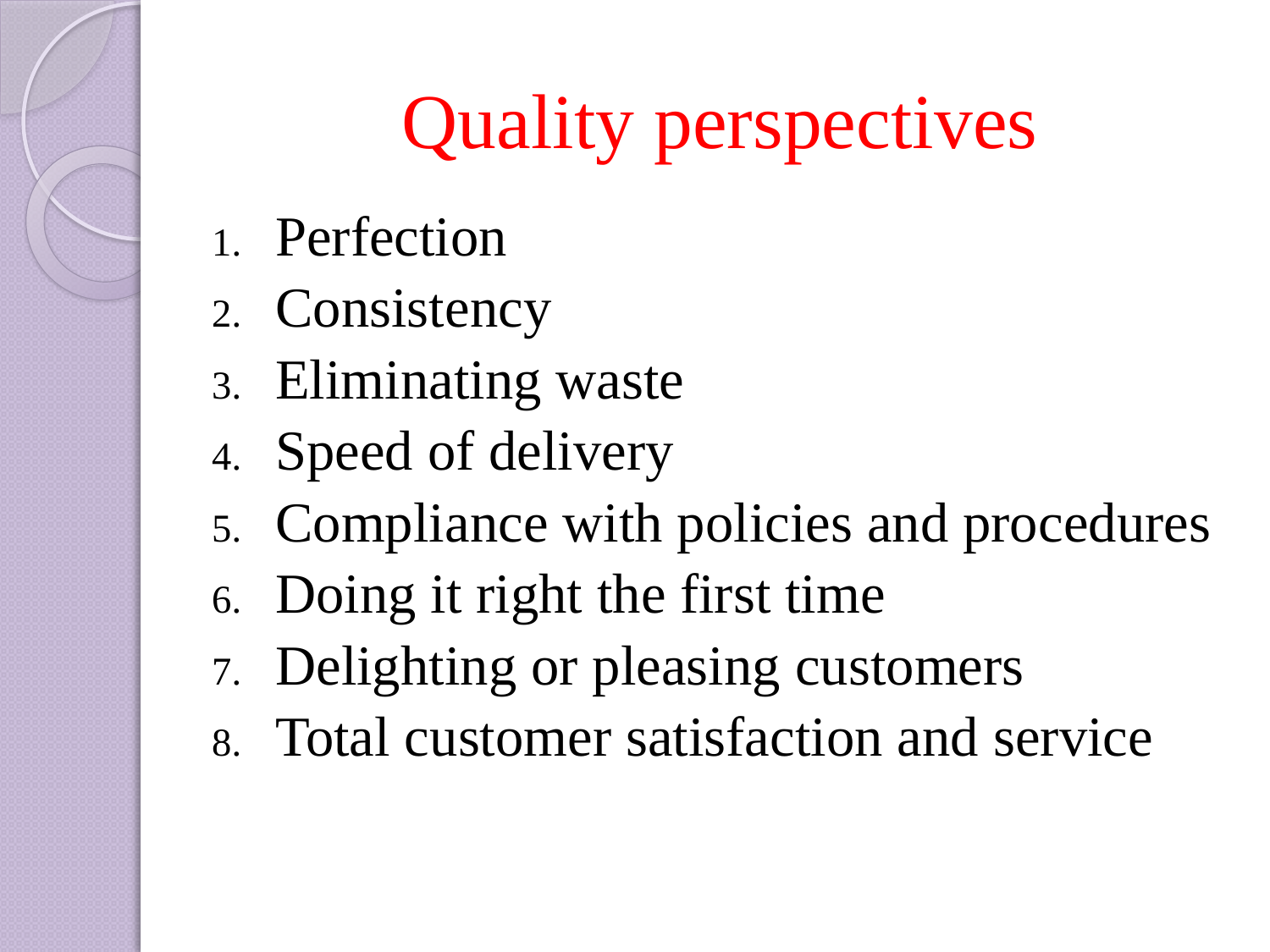

# Quality perspectives
Perfection
Consistency
Eliminating waste
Speed of delivery
Compliance with policies and procedures
Doing it right the first time
Delighting or pleasing customers
Total customer satisfaction and service